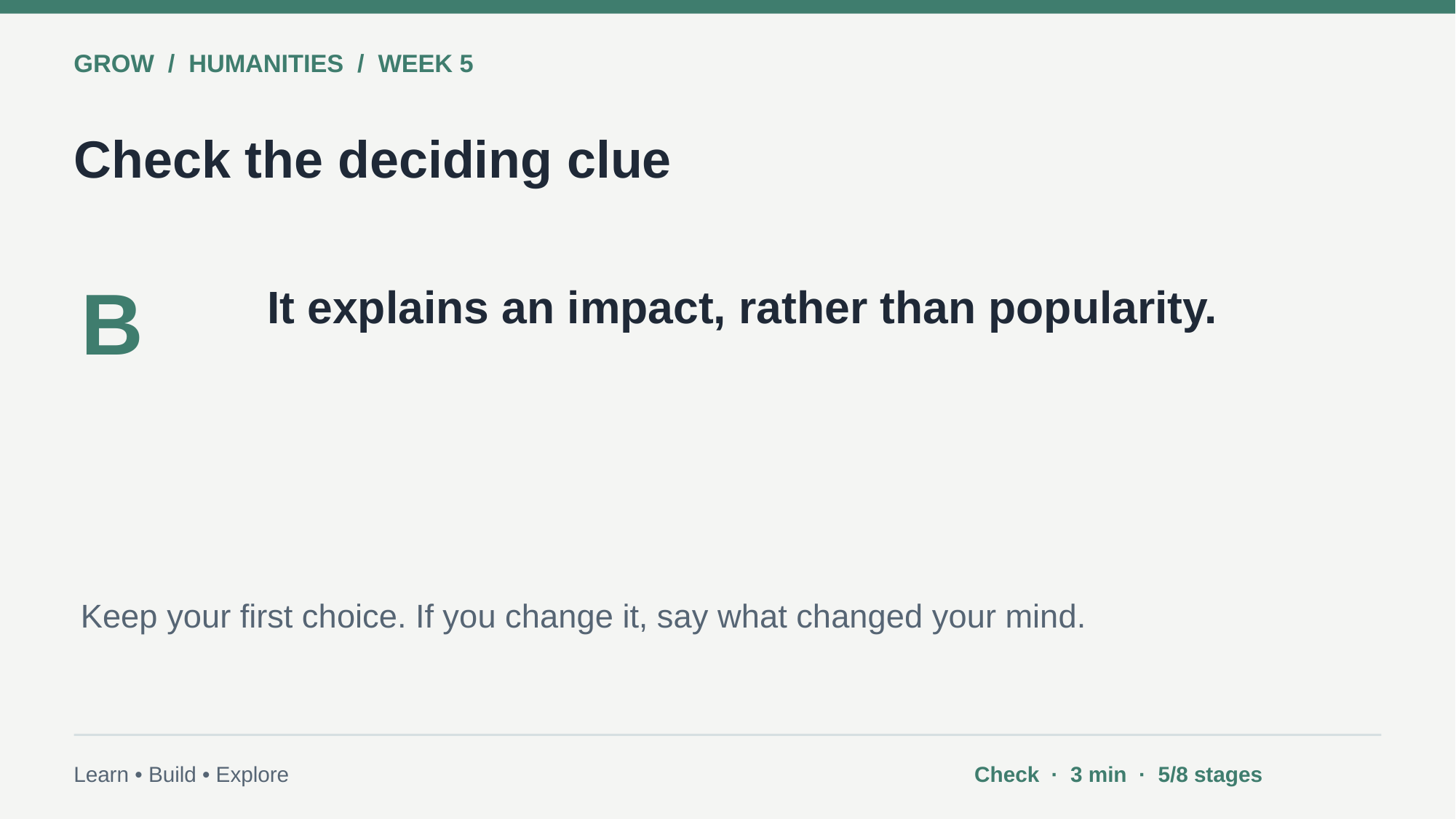

GROW  /  HUMANITIES  /  WEEK 5
Check the deciding clue
B
It explains an impact, rather than popularity.
Keep your first choice. If you change it, say what changed your mind.

Learn • Build • Explore
Check  ·  3 min  ·  5/8 stages